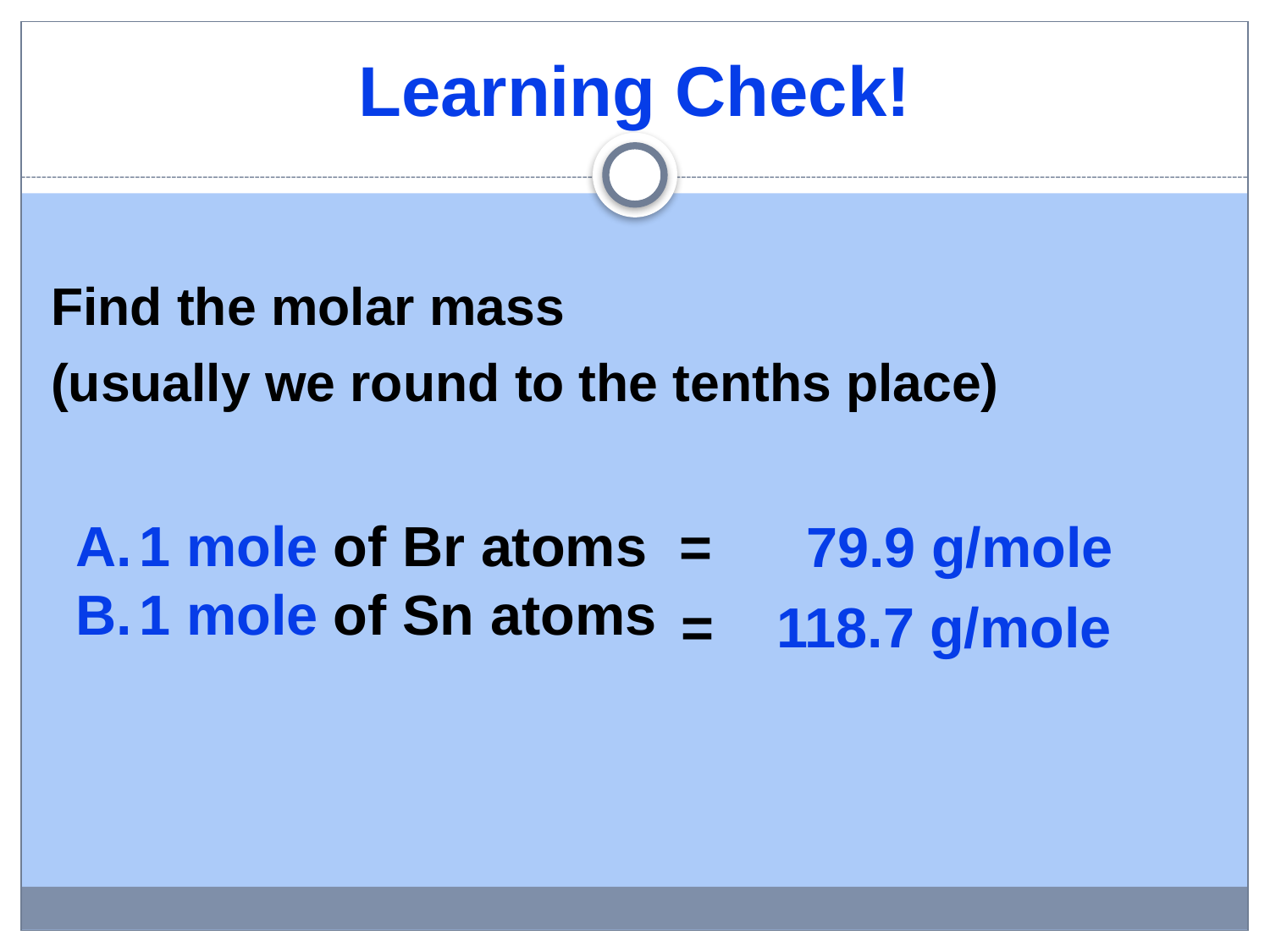

# Learning Check!
	Find the molar mass
(usually we round to the tenths place)
=	79.9 g/mole
1 mole of Br atoms
1 mole of Sn atoms
=    118.7 g/mole